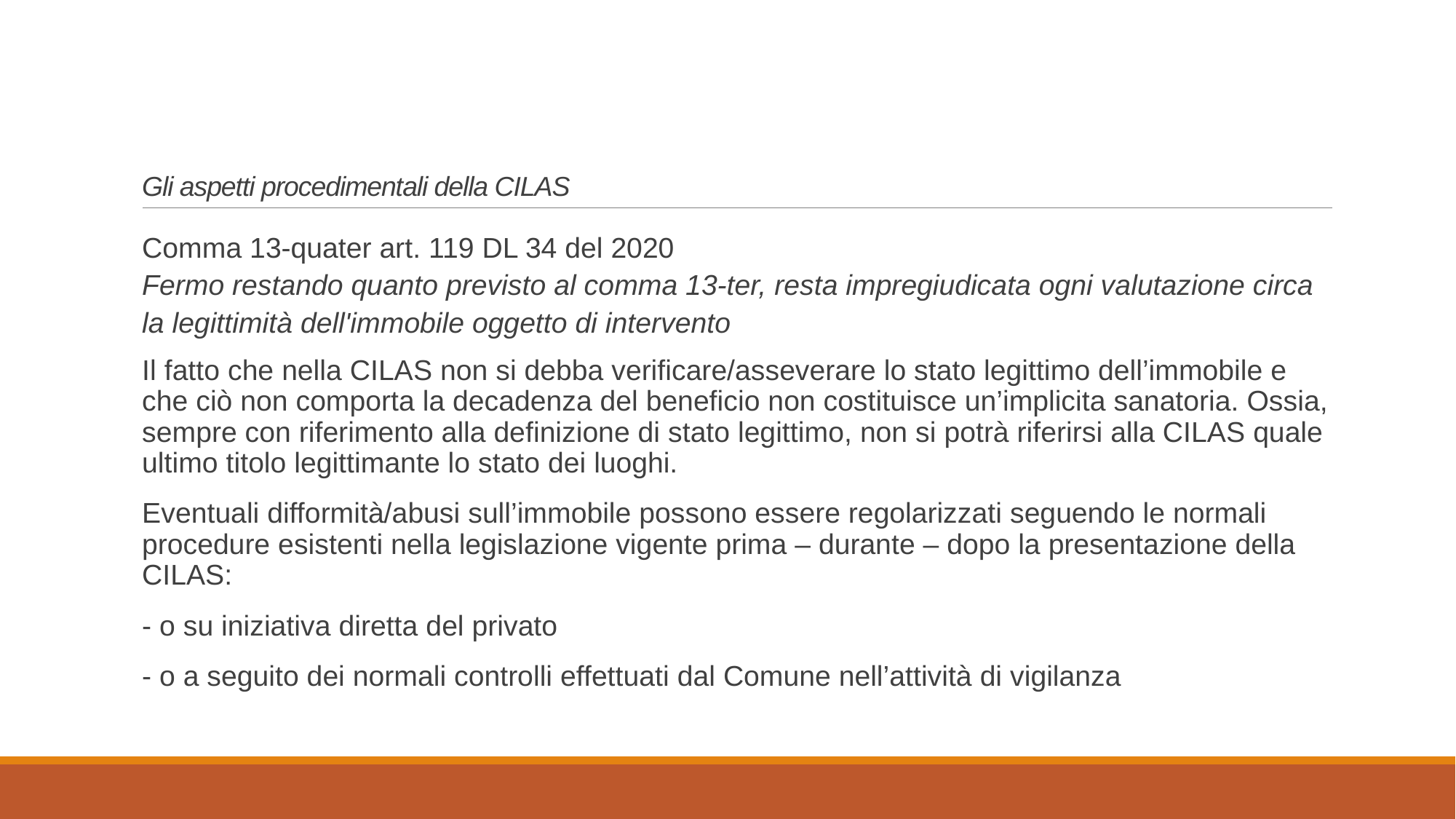

# Gli aspetti procedimentali della CILAS
Comma 13-quater art. 119 DL 34 del 2020
Fermo restando quanto previsto al comma 13-ter, resta impregiudicata ogni valutazione circa la legittimità dell'immobile oggetto di intervento
Il fatto che nella CILAS non si debba verificare/asseverare lo stato legittimo dell’immobile e che ciò non comporta la decadenza del beneficio non costituisce un’implicita sanatoria. Ossia, sempre con riferimento alla definizione di stato legittimo, non si potrà riferirsi alla CILAS quale ultimo titolo legittimante lo stato dei luoghi.
Eventuali difformità/abusi sull’immobile possono essere regolarizzati seguendo le normali procedure esistenti nella legislazione vigente prima – durante – dopo la presentazione della CILAS:
- o su iniziativa diretta del privato
- o a seguito dei normali controlli effettuati dal Comune nell’attività di vigilanza